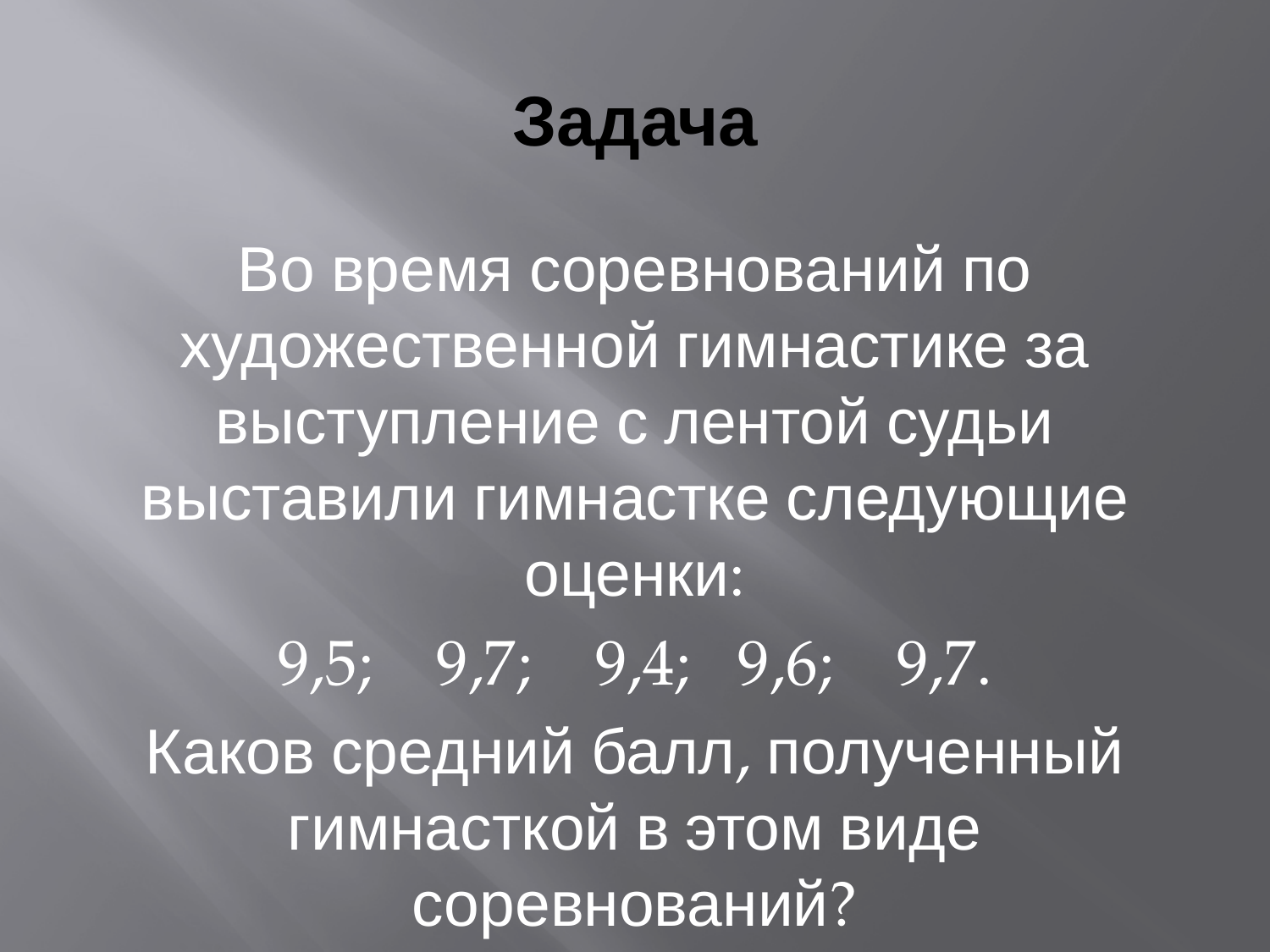

# Задача
Во время соревнований по художественной гимнастике за выступление с лентой судьи выставили гимнастке следующие оценки:
 9,5;    9,7;    9,4;   9,6;    9,7.
Каков средний балл, полученный гимнасткой в этом виде соревнований?